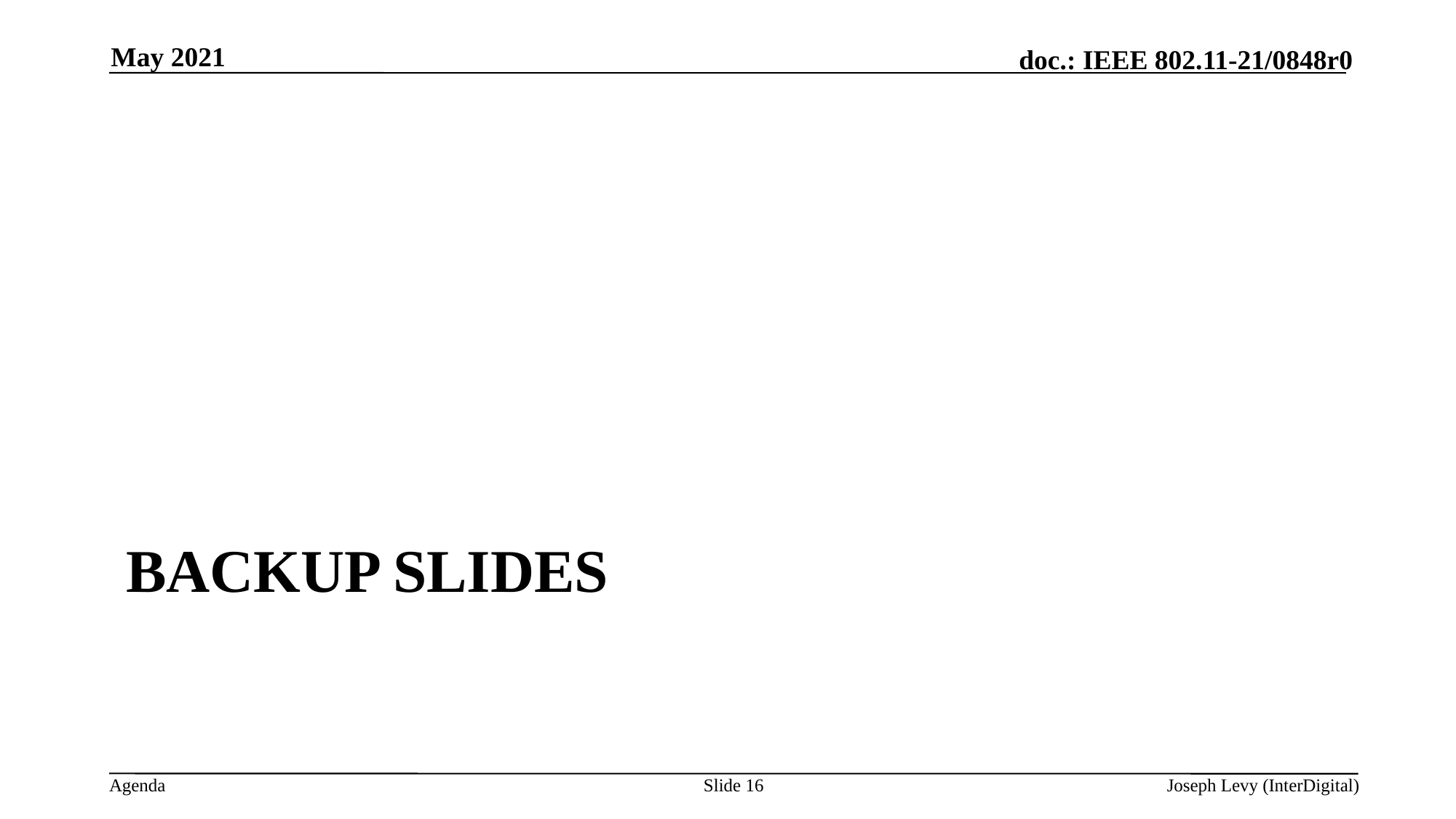

May 2021

# Backup slides
Slide 16
Joseph Levy (InterDigital)